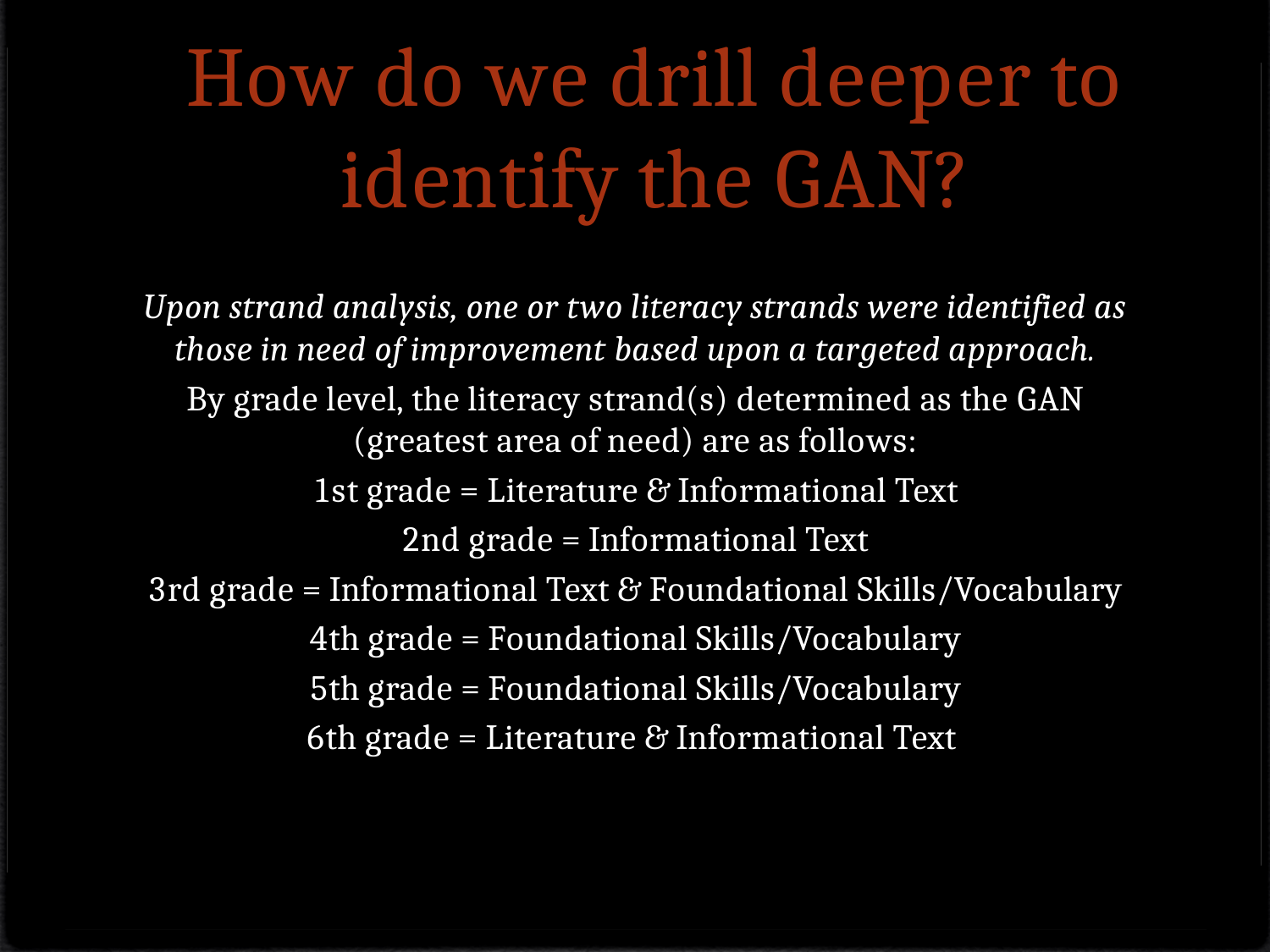

# How do we drill deeper to identify the GAN?
Upon strand analysis, one or two literacy strands were identified as those in need of improvement based upon a targeted approach.
By grade level, the literacy strand(s) determined as the GAN (greatest area of need) are as follows:
1st grade = Literature & Informational Text
2nd grade = Informational Text
3rd grade = Informational Text & Foundational Skills/Vocabulary
4th grade = Foundational Skills/Vocabulary
5th grade = Foundational Skills/Vocabulary
6th grade = Literature & Informational Text